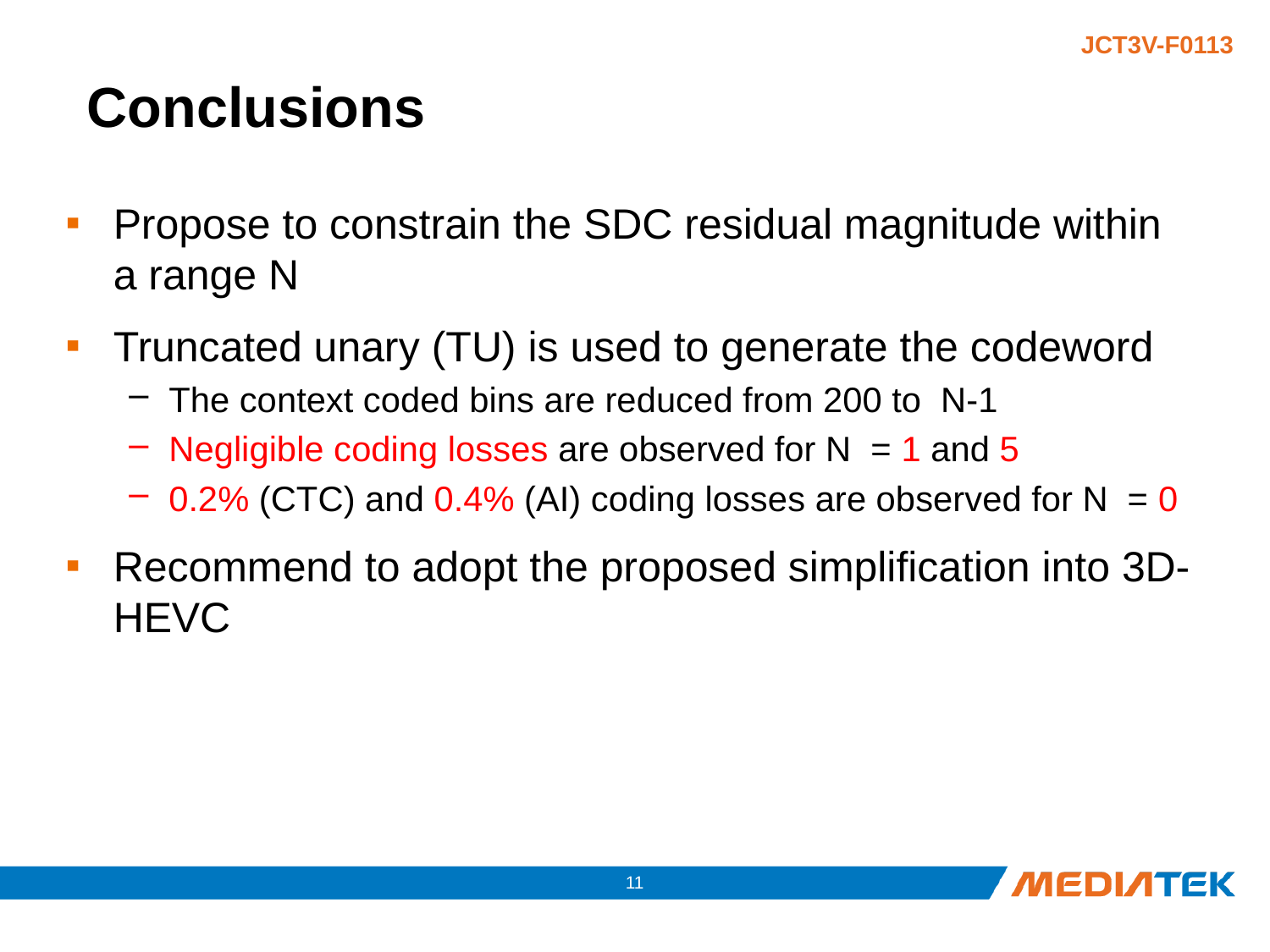

# Conclusions
Propose to constrain the SDC residual magnitude within a range N
Truncated unary (TU) is used to generate the codeword
The context coded bins are reduced from 200 to  N-1
Negligible coding losses are observed for N  = 1 and 5
0.2% (CTC) and 0.4% (AI) coding losses are observed for N  = 0
Recommend to adopt the proposed simplification into 3D-HEVC

11